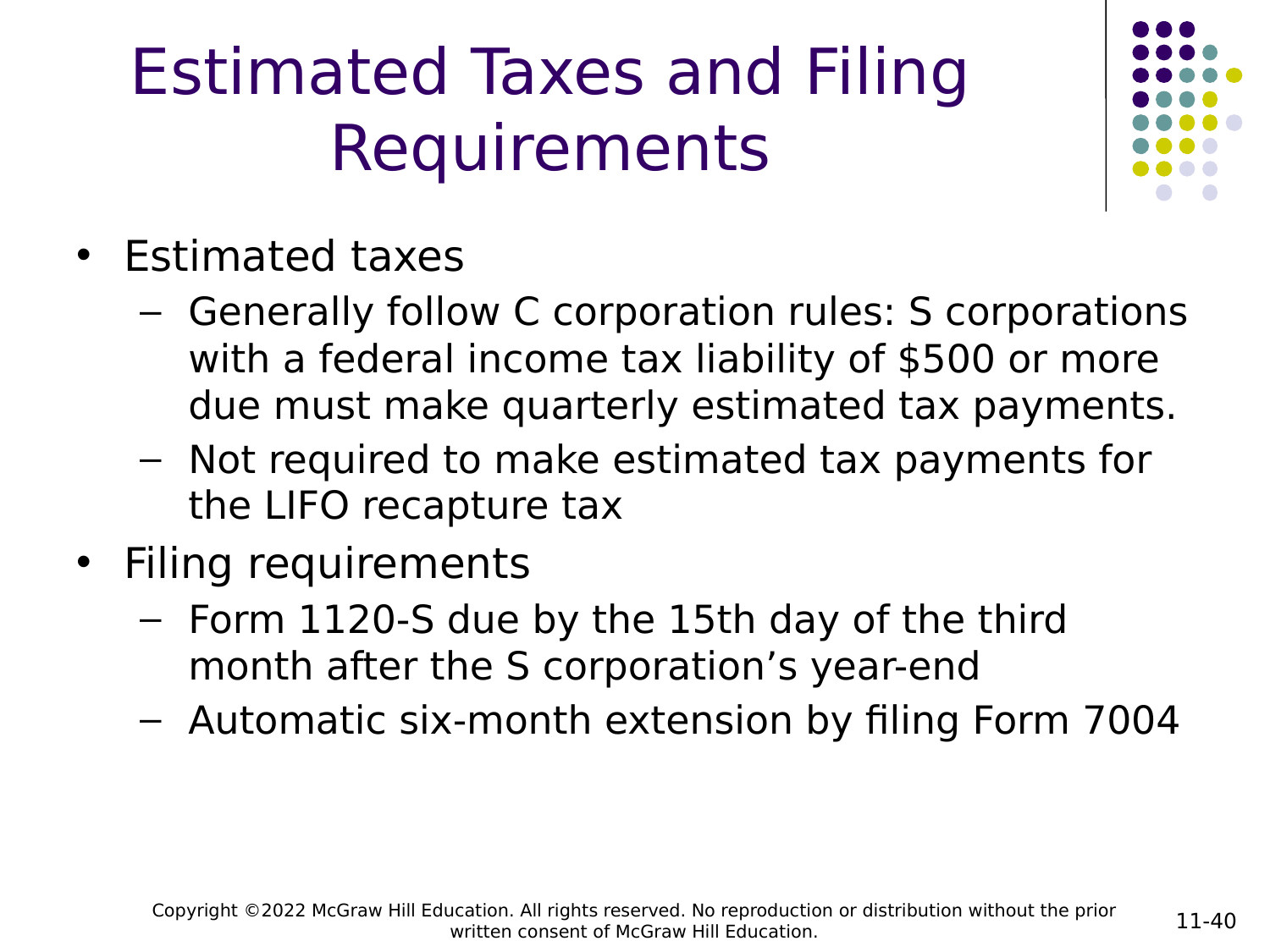

# Estimated Taxes and Filing Requirements
Estimated taxes
Generally follow C corporation rules: S corporations with a federal income tax liability of $500 or more due must make quarterly estimated tax payments.
Not required to make estimated tax payments for the LIFO recapture tax
Filing requirements
Form 1120-S due by the 15th day of the third month after the S corporation’s year-end
Automatic six-month extension by filing Form 7004